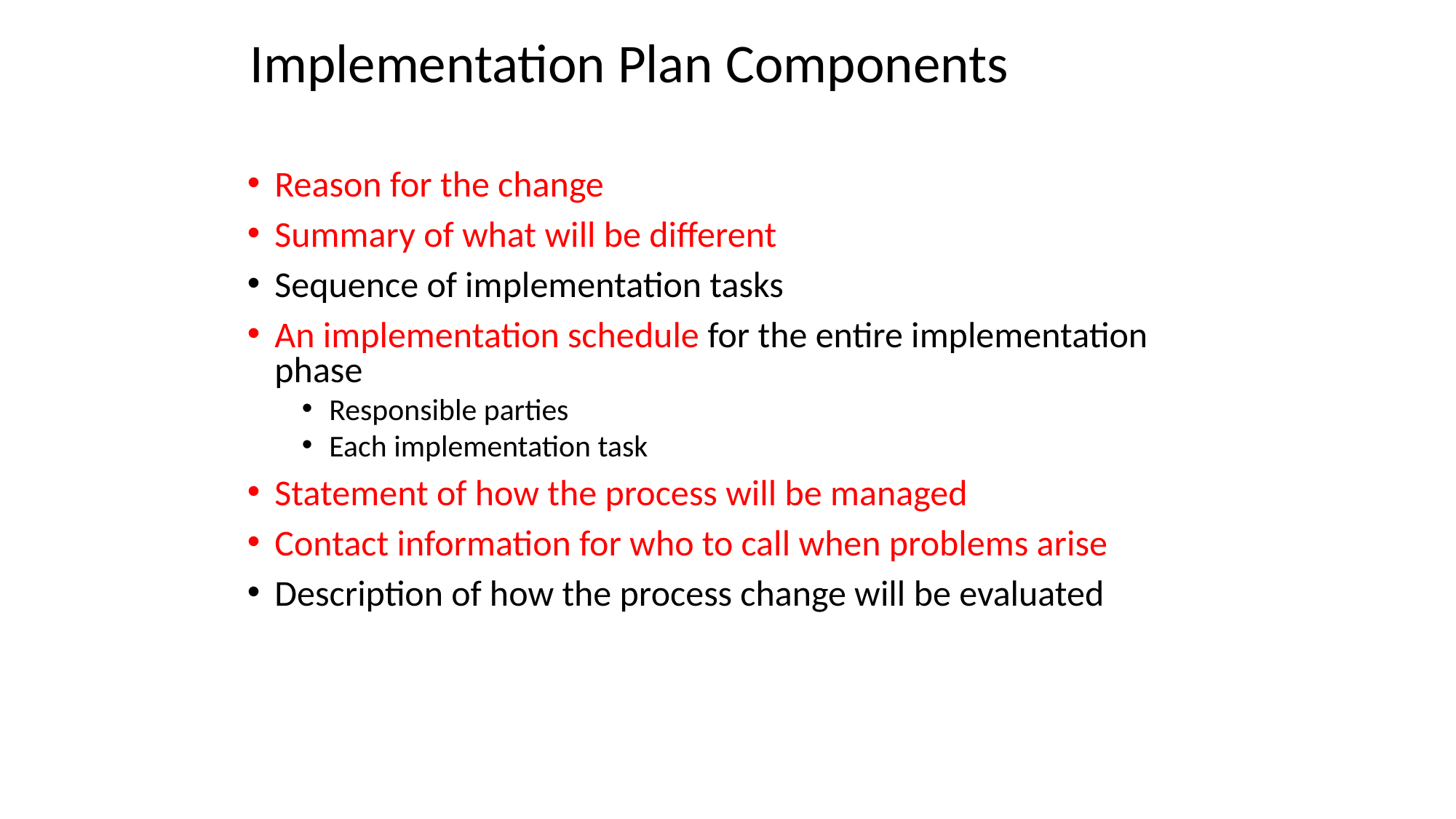

# Implementation Plan Components
Reason for the change
Summary of what will be different
Sequence of implementation tasks
An implementation schedule for the entire implementation phase
Responsible parties
Each implementation task
Statement of how the process will be managed
Contact information for who to call when problems arise
Description of how the process change will be evaluated